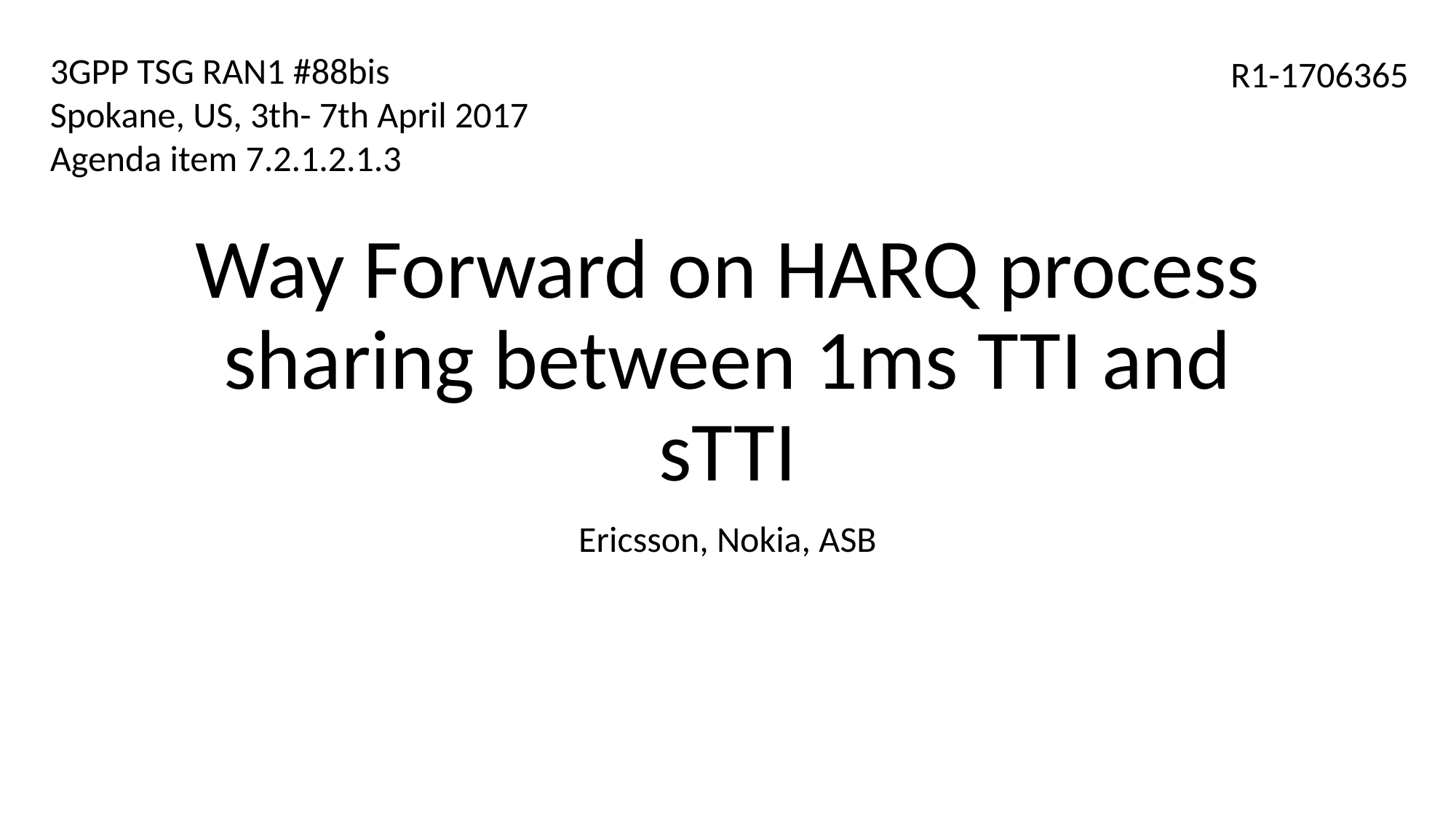

3GPP TSG RAN1 #88bis
Spokane, US, 3th- 7th April 2017
Agenda item 7.2.1.2.1.3
R1-1706365
# Way Forward on HARQ process sharing between 1ms TTI and sTTI
Ericsson, Nokia, ASB